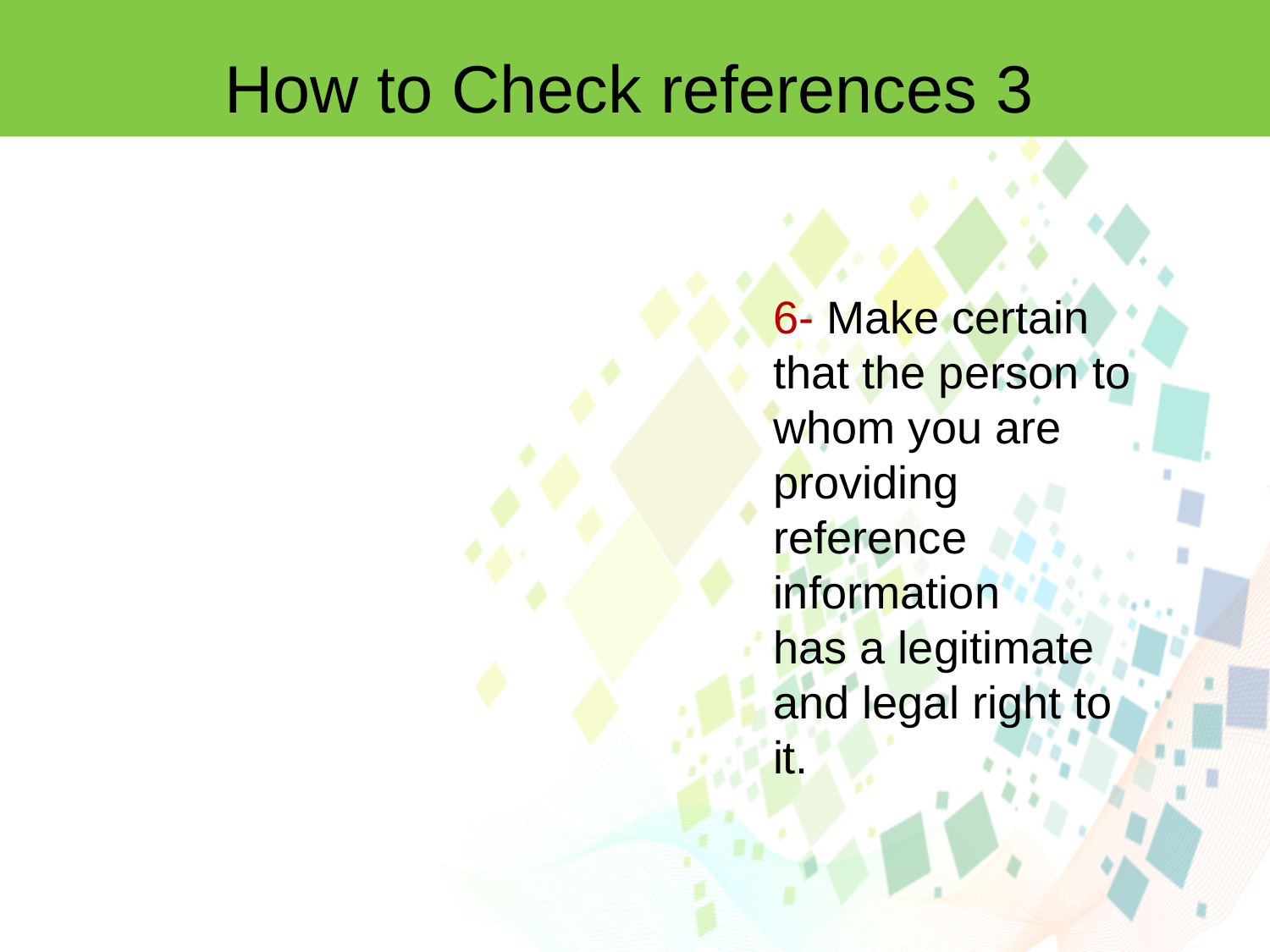

How to Check references 3
6- Make certain that the person to whom you are providing reference information
has a legitimate and legal right to it.